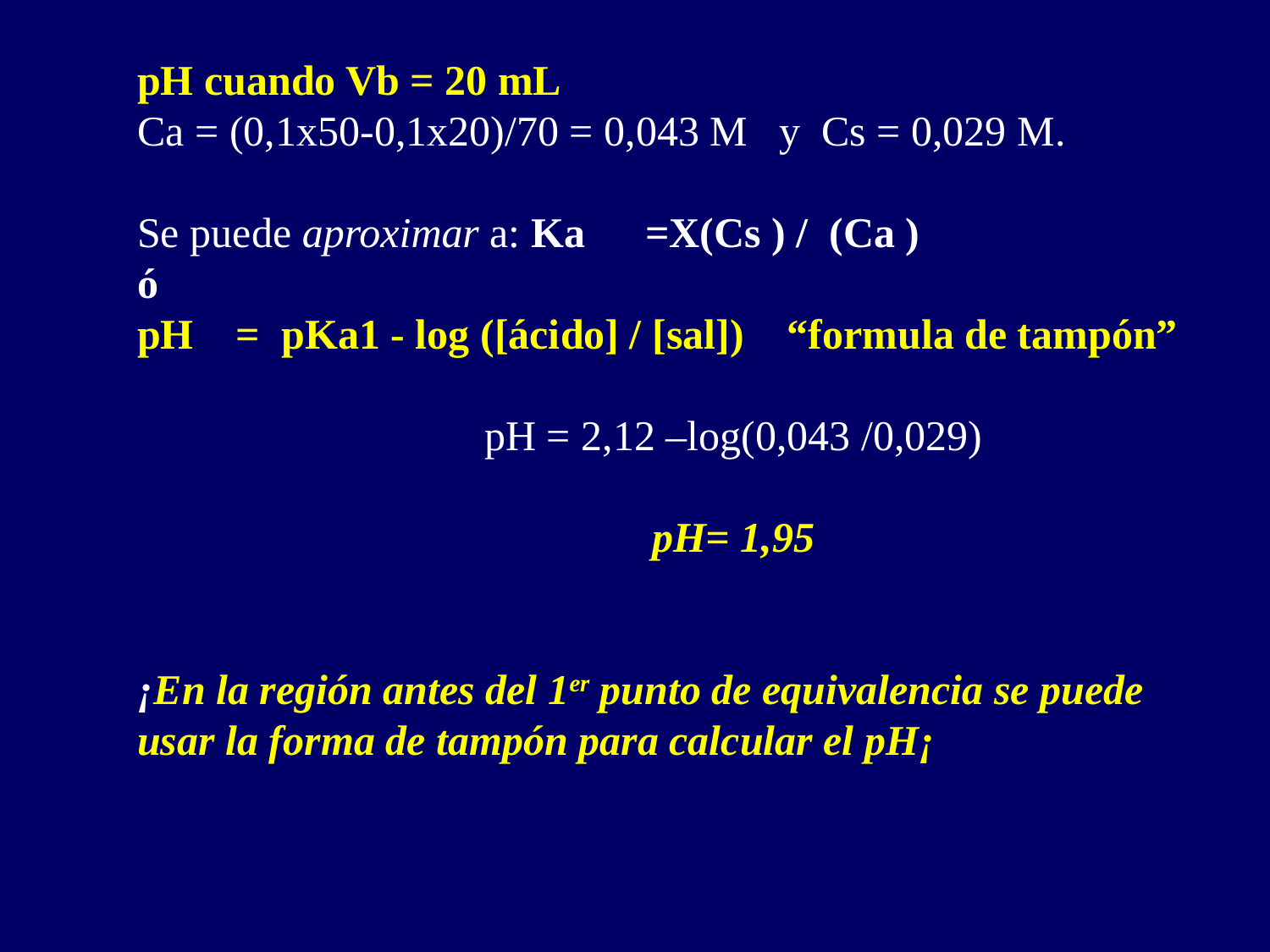

pH cuando Vb = 20 mL
Ca = (0,1x50-0,1x20)/70 = 0,043 M   y  Cs = 0,029 M.

Se puede aproximar a: Ka	=X(Cs ) /  (Ca )
ó
pH    =  pKa1 - log ([ácido] / [sal])    “formula de tampón”

 	pH = 2,12 –log(0,043 /0,029)

	pH= 1,95

¡En la región antes del 1er punto de equivalencia se puede usar la forma de tampón para calcular el pH¡